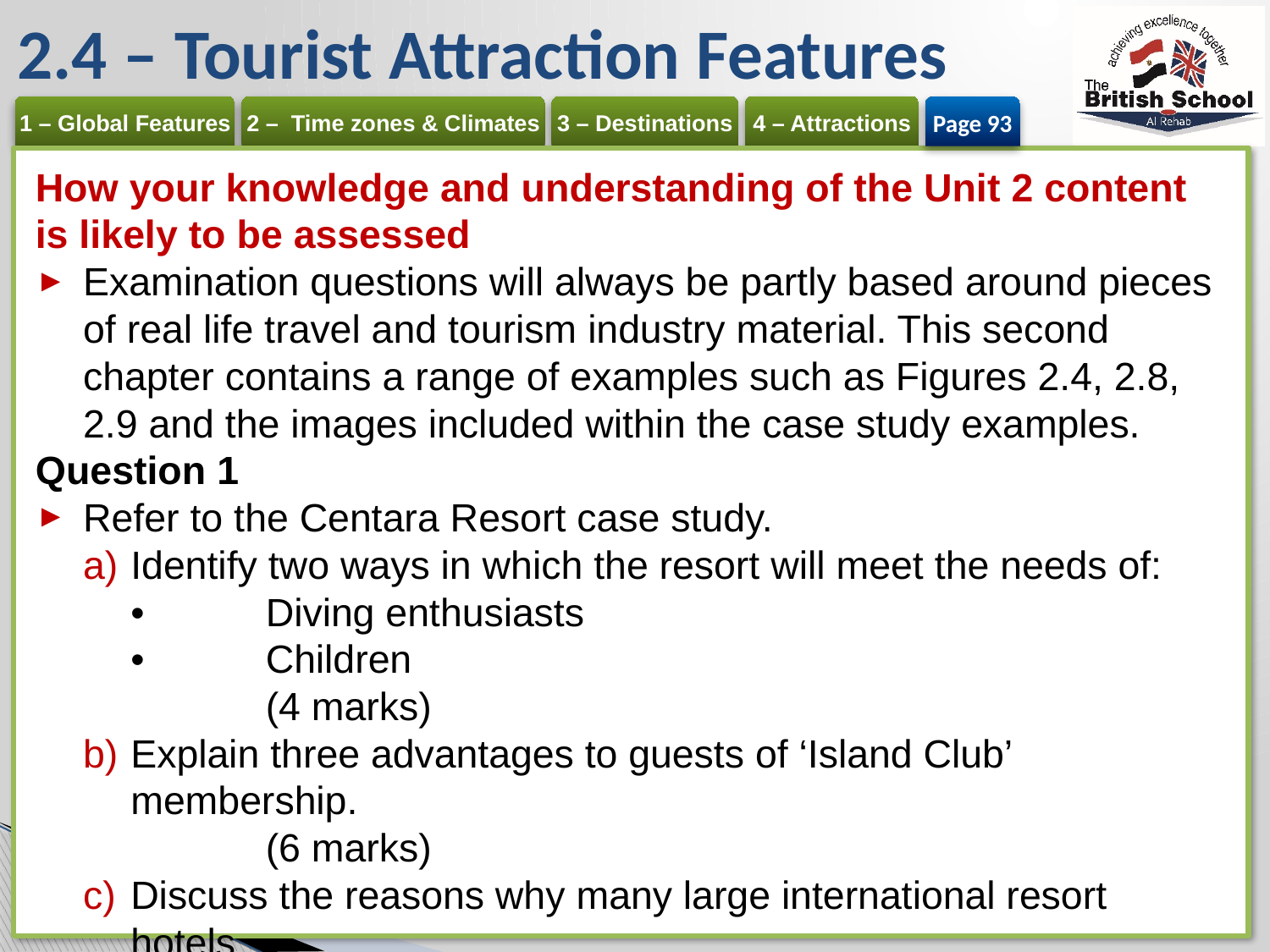

# 2.4 – Tourist Attraction Features
Page 93
How your knowledge and understanding of the Unit 2 content is likely to be assessed
Examination questions will always be partly based around pieces of real life travel and tourism industry material. This second chapter contains a range of examples such as Figures 2.4, 2.8, 2.9 and the images included within the case study examples.
Question 1
Refer to the Centara Resort case study.
Identify two ways in which the resort will meet the needs of:
• 	Diving enthusiasts
• 	Children 	(4 marks)
Explain three advantages to guests of ‘Island Club’ membership.	(6 marks)
Discuss the reasons why many large international resort hotels
have expanded their range of leisure facilities. 	(6 marks)